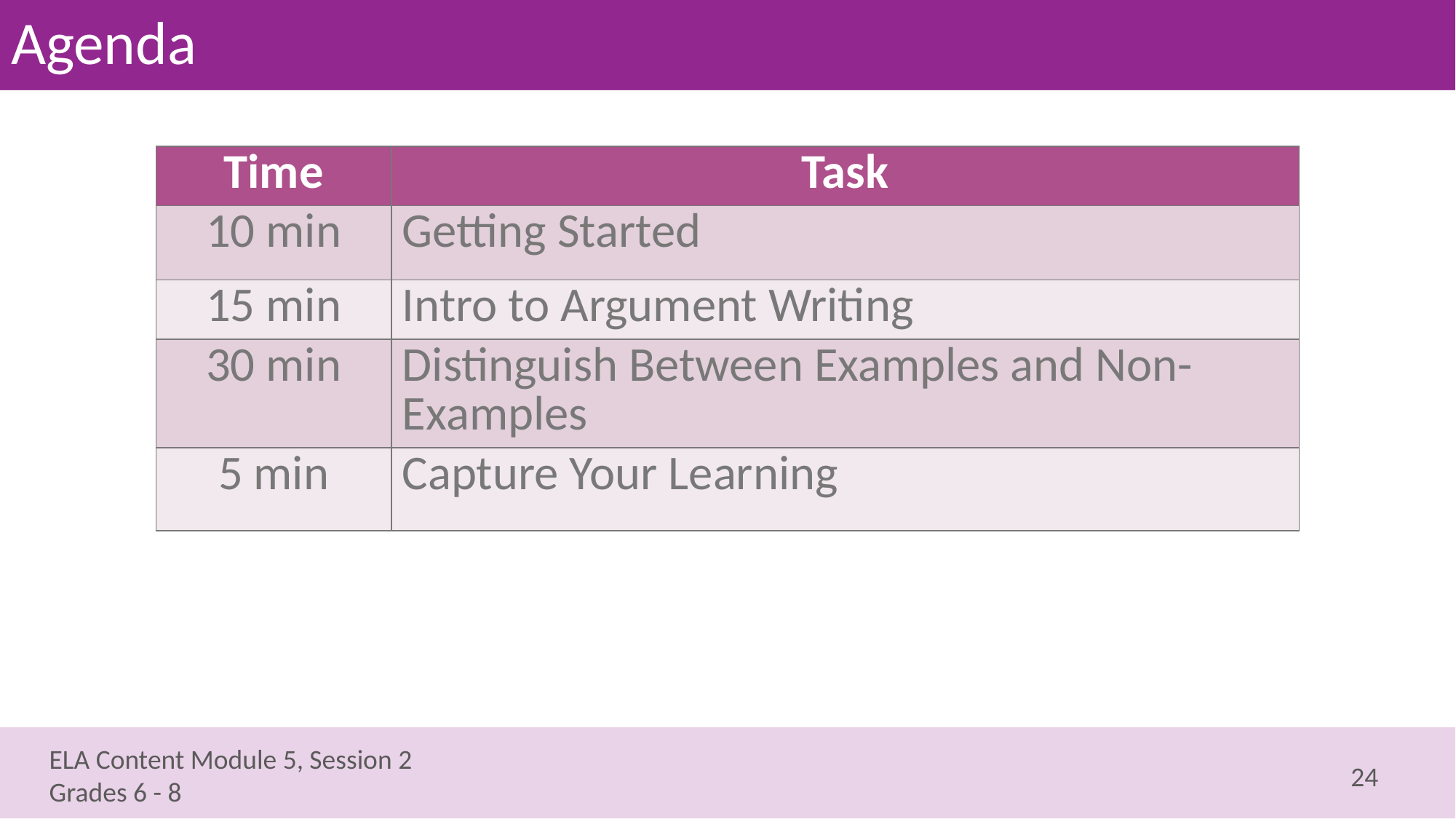

# Agenda
| Time | Task |
| --- | --- |
| 10 min | Getting Started |
| 15 min | Intro to Argument Writing |
| 30 min | Distinguish Between Examples and Non-Examples |
| 5 min | Capture Your Learning |
24